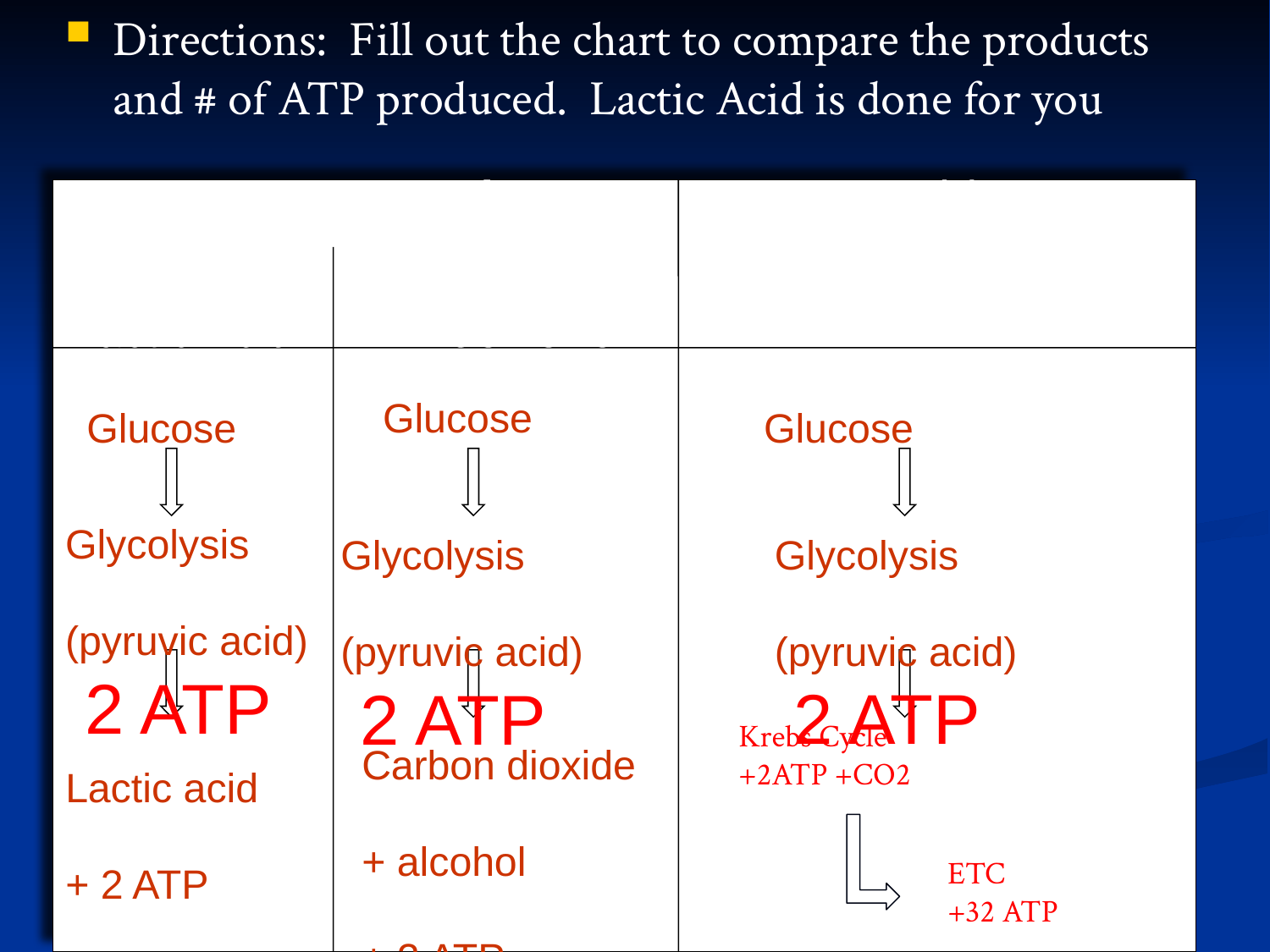

Directions:  Fill out the chart to compare the products and # of ATP produced.  Lactic Acid is done for you

Fermentation:
Aerobic
Cellular Respiration

Lactic Acid
Alcoholic

Glucose

Glucose

Glucose

Glycolysis (pyruvic acid)
 2 ATP
Glycolysis (pyruvic acid)
 2 ATP
Glycolysis (pyruvic acid)
 2 ATP
Carbon dioxide
+ alcohol
+ 2 ATP

Lactic acid
+ 2 ATP

Krebs Cycle
+2ATP +CO2

ETC
+32 ATP